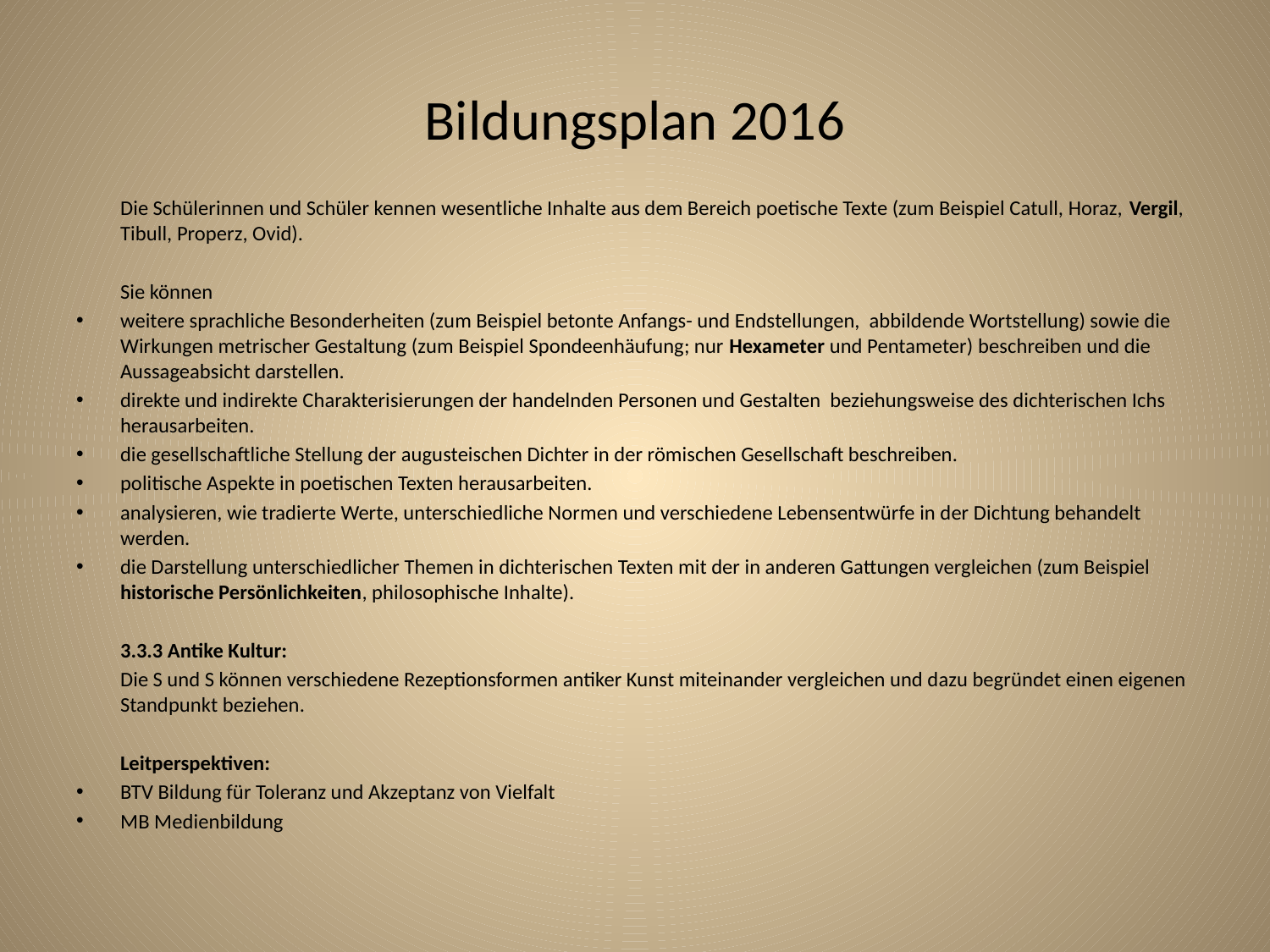

# Bildungsplan 2016
	Die Schülerinnen und Schüler kennen wesentliche Inhalte aus dem Bereich poetische Texte (zum Beispiel Catull, Horaz, Vergil, Tibull, Properz, Ovid).

	Sie können
weitere sprachliche Besonderheiten (zum Beispiel betonte Anfangs- und Endstellungen,  abbildende Wortstellung) sowie die Wirkungen metrischer Gestaltung (zum Beispiel Spondeenhäufung; nur Hexameter und Pentameter) beschreiben und die Aussageabsicht darstellen.
direkte und indirekte Charakterisierungen der handelnden Personen und Gestalten  beziehungsweise des dichterischen Ichs herausarbeiten.
die gesellschaftliche Stellung der augusteischen Dichter in der römischen Gesellschaft beschreiben.
politische Aspekte in poetischen Texten herausarbeiten.
analysieren, wie tradierte Werte, unterschiedliche Normen und verschiedene Lebensentwürfe in der Dichtung behandelt werden.
die Darstellung unterschiedlicher Themen in dichterischen Texten mit der in anderen Gattungen vergleichen (zum Beispiel historische Persönlichkeiten, philosophische Inhalte).

	3.3.3 Antike Kultur:
	Die S und S können verschiedene Rezeptionsformen antiker Kunst miteinander vergleichen und dazu begründet einen eigenen Standpunkt beziehen.

	Leitperspektiven:
BTV Bildung für Toleranz und Akzeptanz von Vielfalt
MB Medienbildung